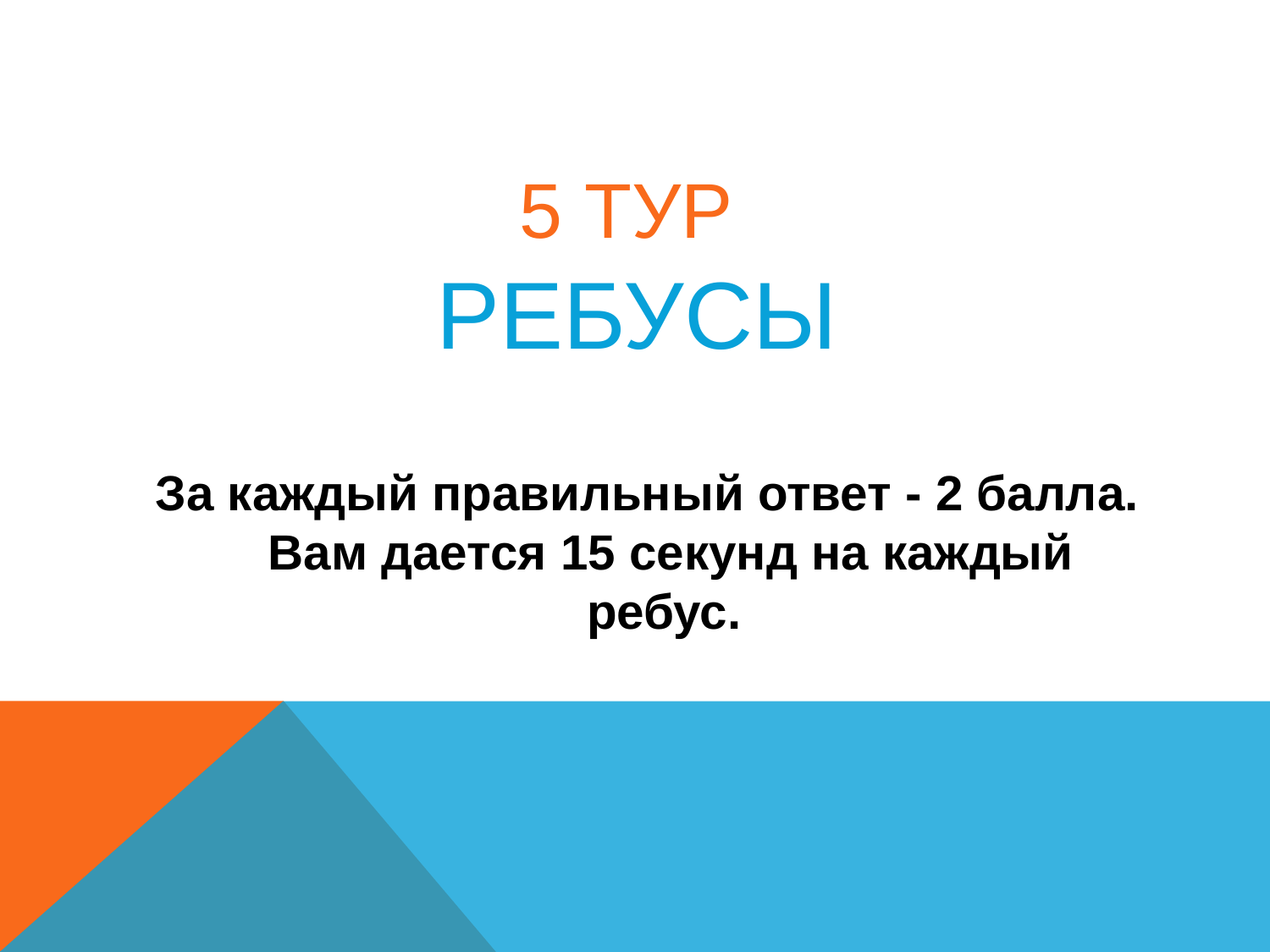

# 5 ТУР Ребусы
За каждый правильный ответ - 2 балла. Вам дается 15 секунд на каждый ребус.